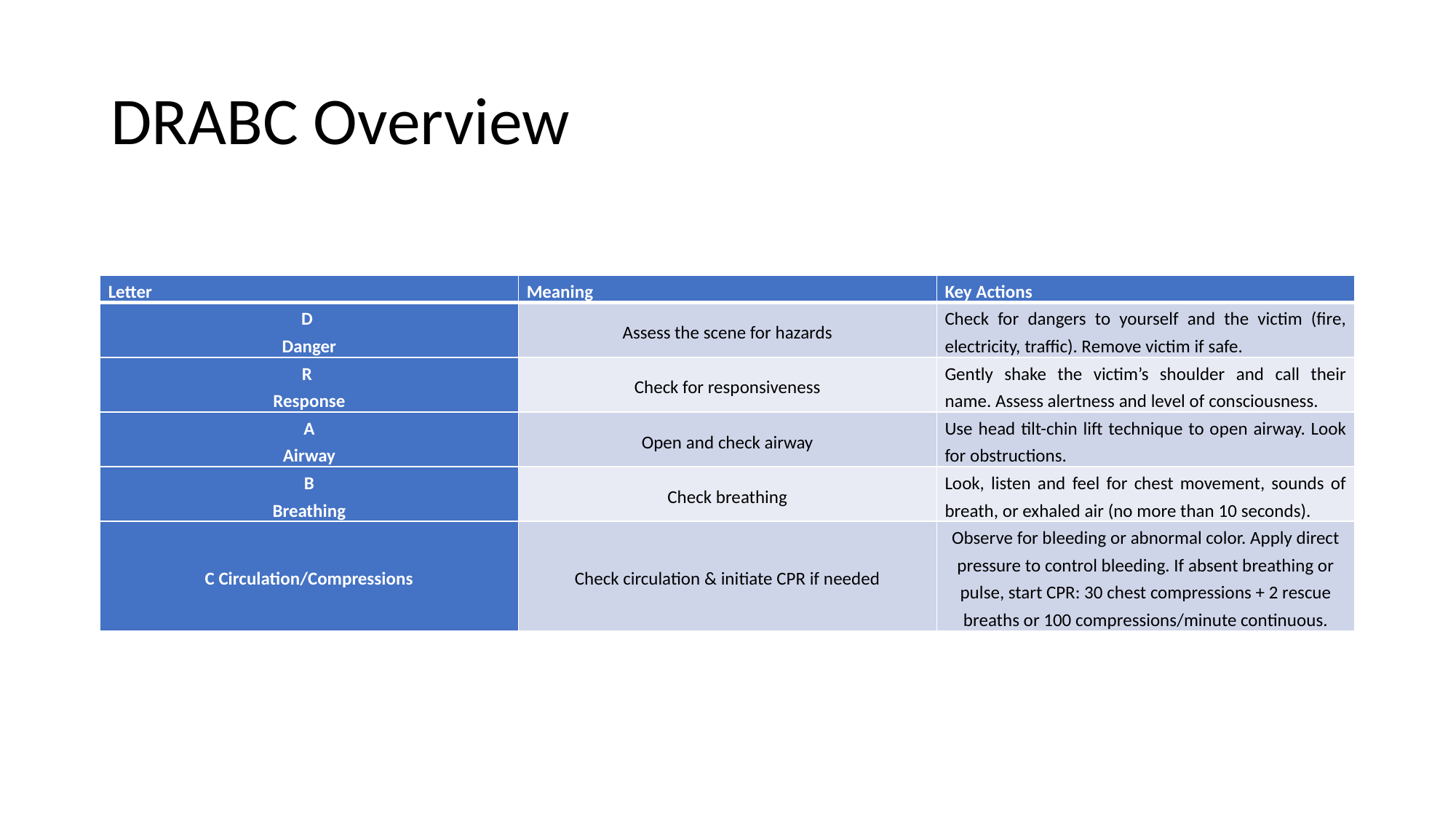

# DRABC Overview
| Letter | Meaning | Key Actions |
| --- | --- | --- |
| D Danger | Assess the scene for hazards | Check for dangers to yourself and the victim (fire, electricity, traffic). Remove victim if safe. |
| R Response | Check for responsiveness | Gently shake the victim’s shoulder and call their name. Assess alertness and level of consciousness. |
| A Airway | Open and check airway | Use head tilt-chin lift technique to open airway. Look for obstructions. |
| B Breathing | Check breathing | Look, listen and feel for chest movement, sounds of breath, or exhaled air (no more than 10 seconds). |
| C Circulation/Compressions | Check circulation & initiate CPR if needed | Observe for bleeding or abnormal color. Apply direct pressure to control bleeding. If absent breathing or pulse, start CPR: 30 chest compressions + 2 rescue breaths or 100 compressions/minute continuous. |